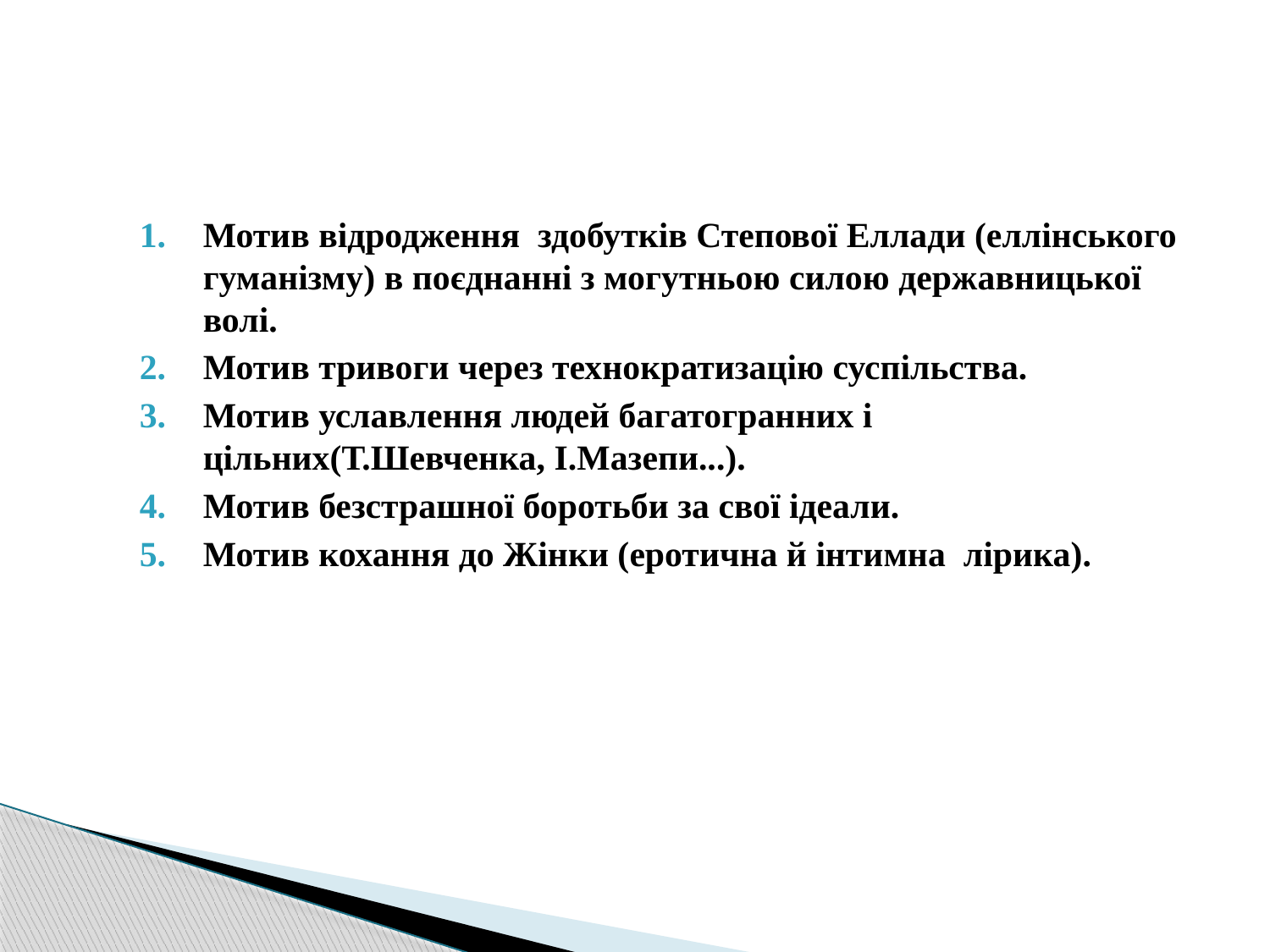

#
Мотив відродження  здобутків Степової Еллади (еллінського гуманізму) в поєднанні з могутньою силою державницької волі.
Мотив тривоги через технократизацію суспільства.
Мотив уславлення людей багатогранних і цільних(Т.Шевченка, І.Мазепи...).
Мотив безстрашної боротьби за свої ідеали.
Мотив кохання до Жінки (еротична й інтимна  лірика).